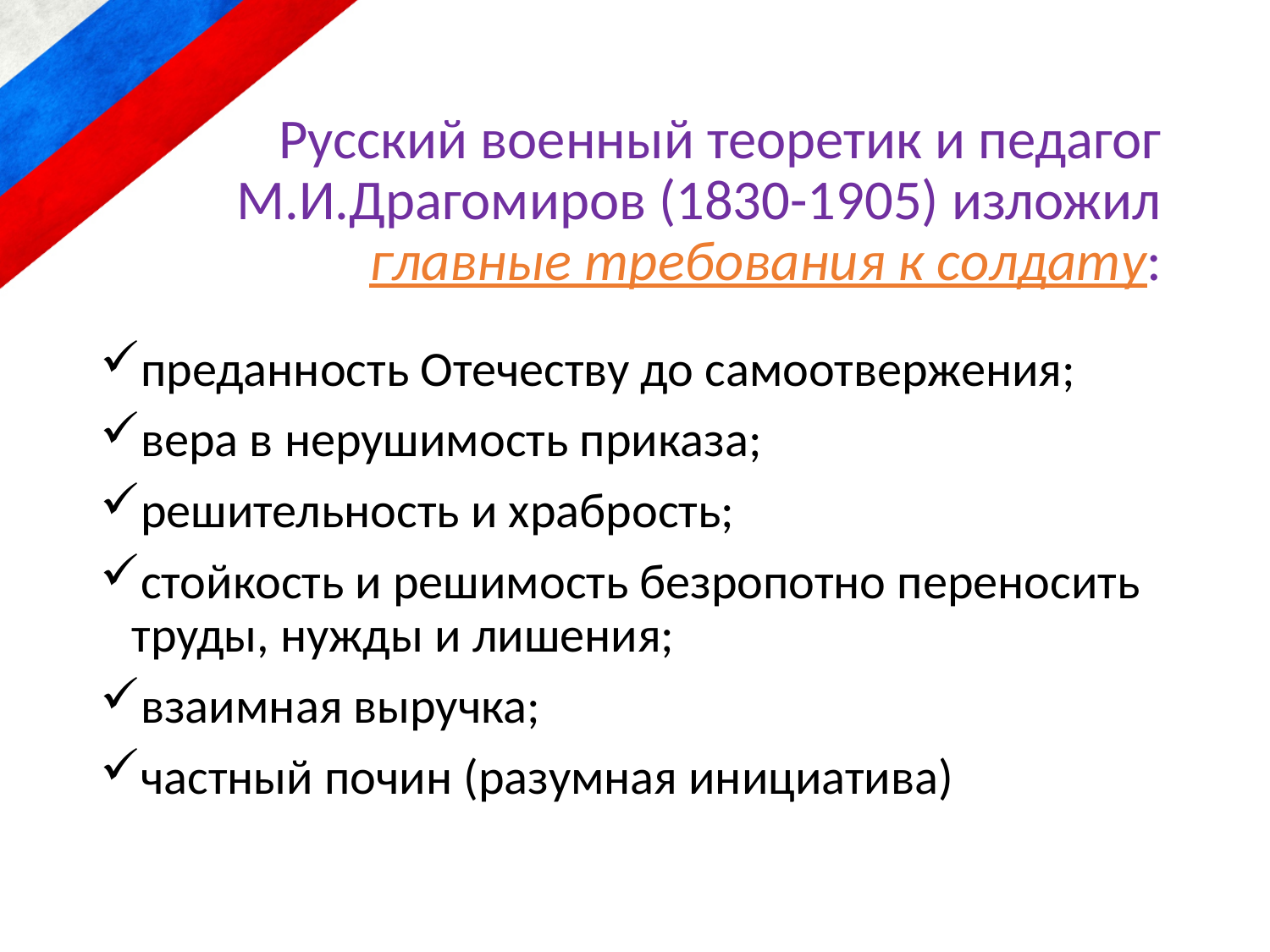

# Русский военный теоретик и педагог М.И.Драгомиров (1830-1905) изложил главные требования к солдату:
преданность Отечеству до самоотвержения;
вера в нерушимость приказа;
решительность и храбрость;
стойкость и решимость безропотно переносить труды, нужды и лишения;
взаимная выручка;
частный почин (разумная инициатива)